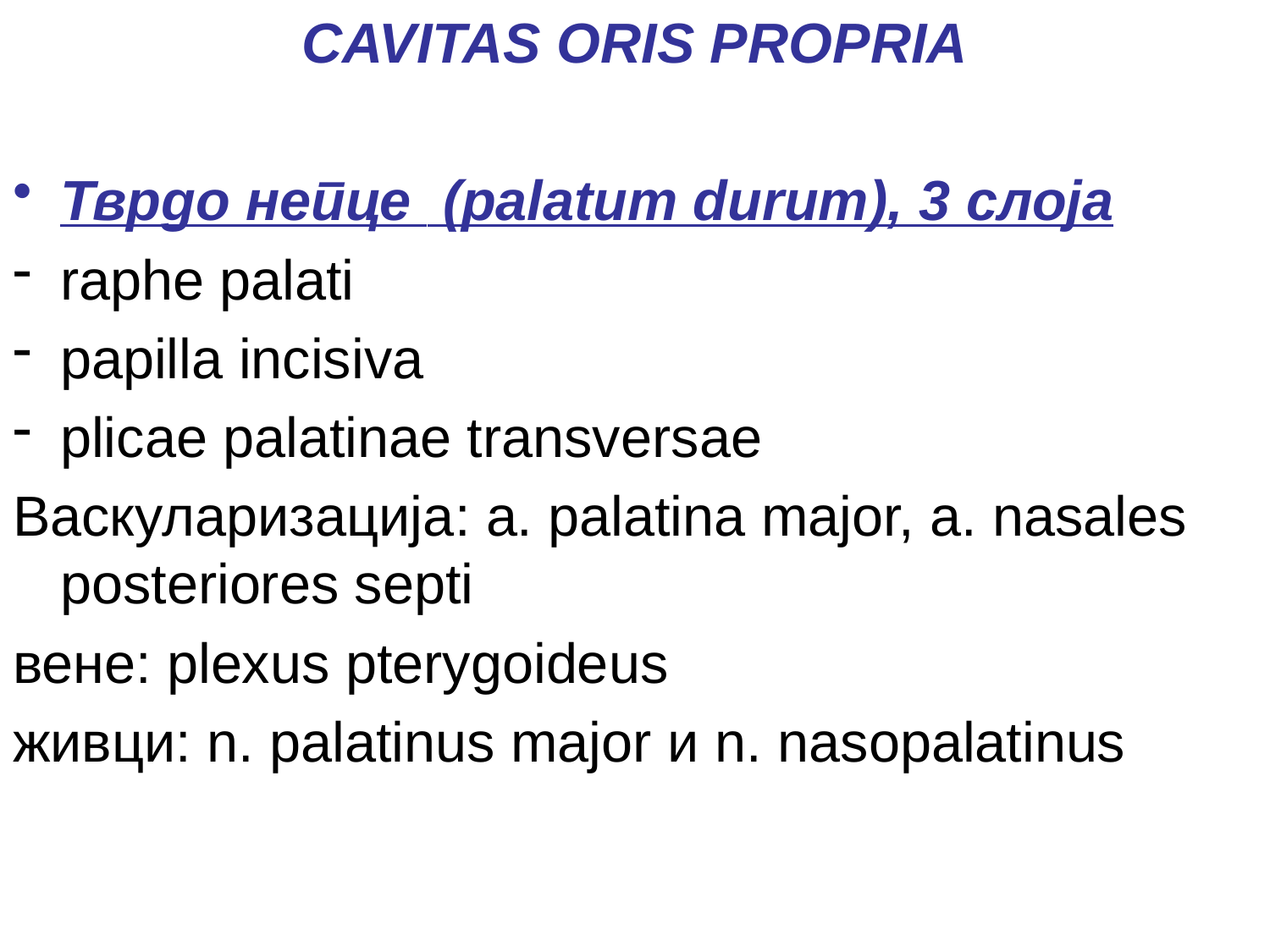

CAVITAS ORIS PROPRIA

Тврдо непце  (palatum durum), 3 слоја
raphe palati
papilla incisiva
plicae palatinae transversae
Васкуларизација: a. palatina major, a. nasales posteriores septi
вене: plexus pterygoideus
живци: n. palatinus major и n. nasopalatinus